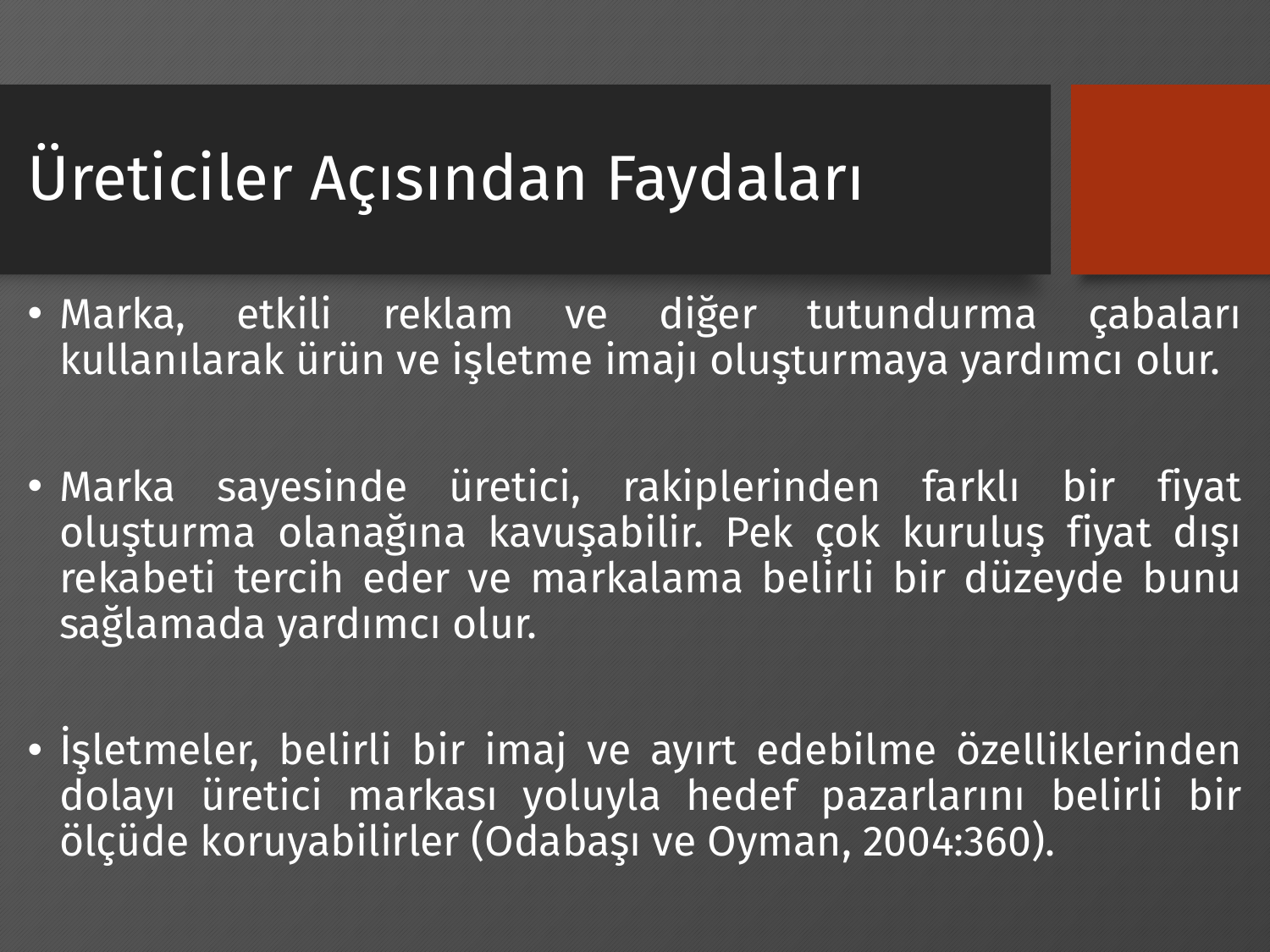

# Üreticiler Açısından Faydaları
Marka, etkili reklam ve diğer tutundurma çabaları kullanılarak ürün ve işletme imajı oluşturmaya yardımcı olur.

Marka sayesinde üretici, rakiplerinden farklı bir fiyat oluşturma olanağına kavuşabilir. Pek çok kuruluş fiyat dışı rekabeti tercih eder ve markalama belirli bir düzeyde bunu sağlamada yardımcı olur.

İşletmeler, belirli bir imaj ve ayırt edebilme özelliklerinden dolayı üretici markası yoluyla hedef pazarlarını belirli bir ölçüde koruyabilirler (Odabaşı ve Oyman, 2004:360).